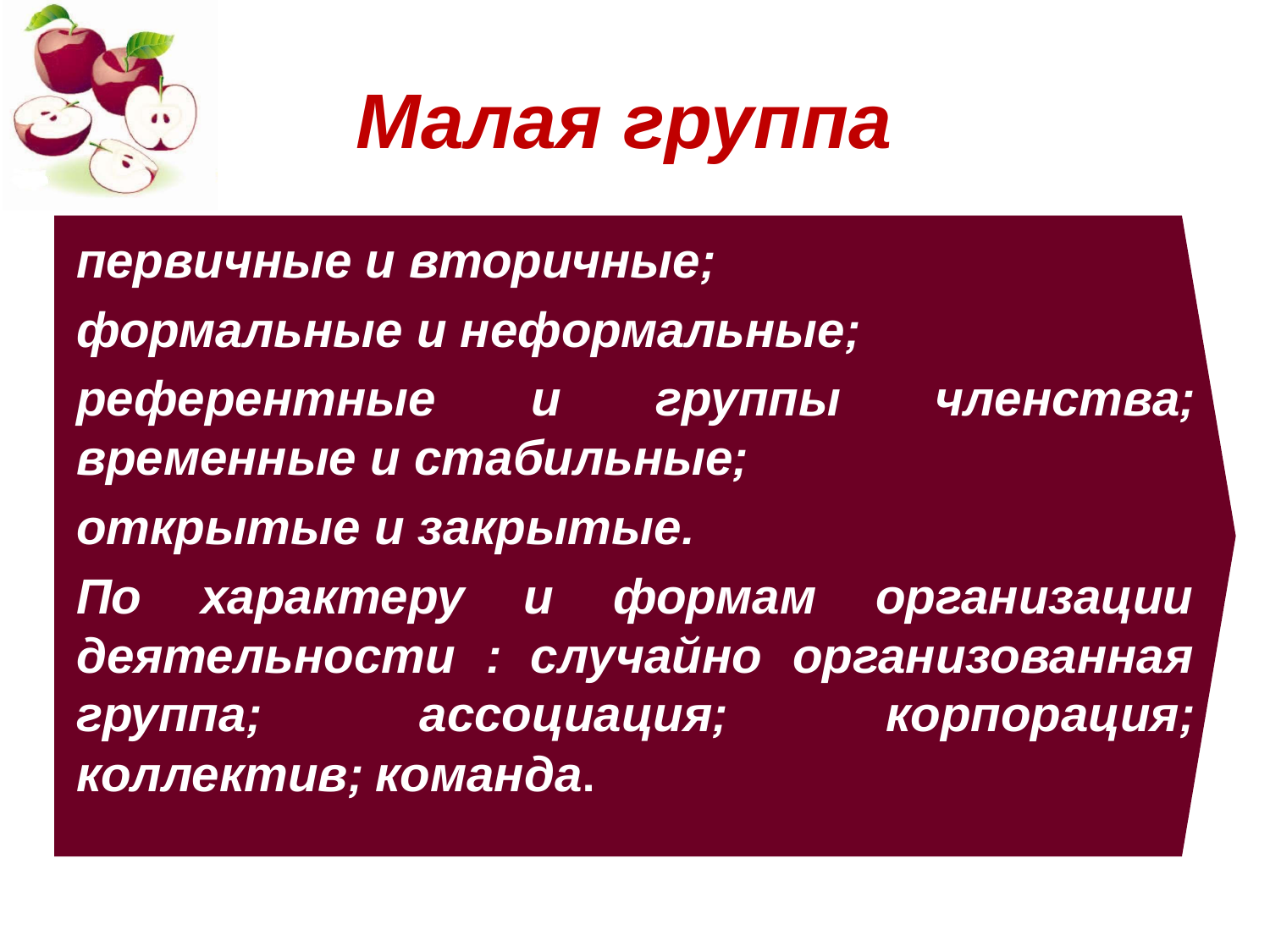

# Малая группа
первичные и вторичные;
формальные и неформальные;
референтные и группы членства; временные и стабильные;
открытые и закрытые.
По характеру и формам организации деятельности : случайно организованная группа; ассоциация; корпорация; коллектив; команда.